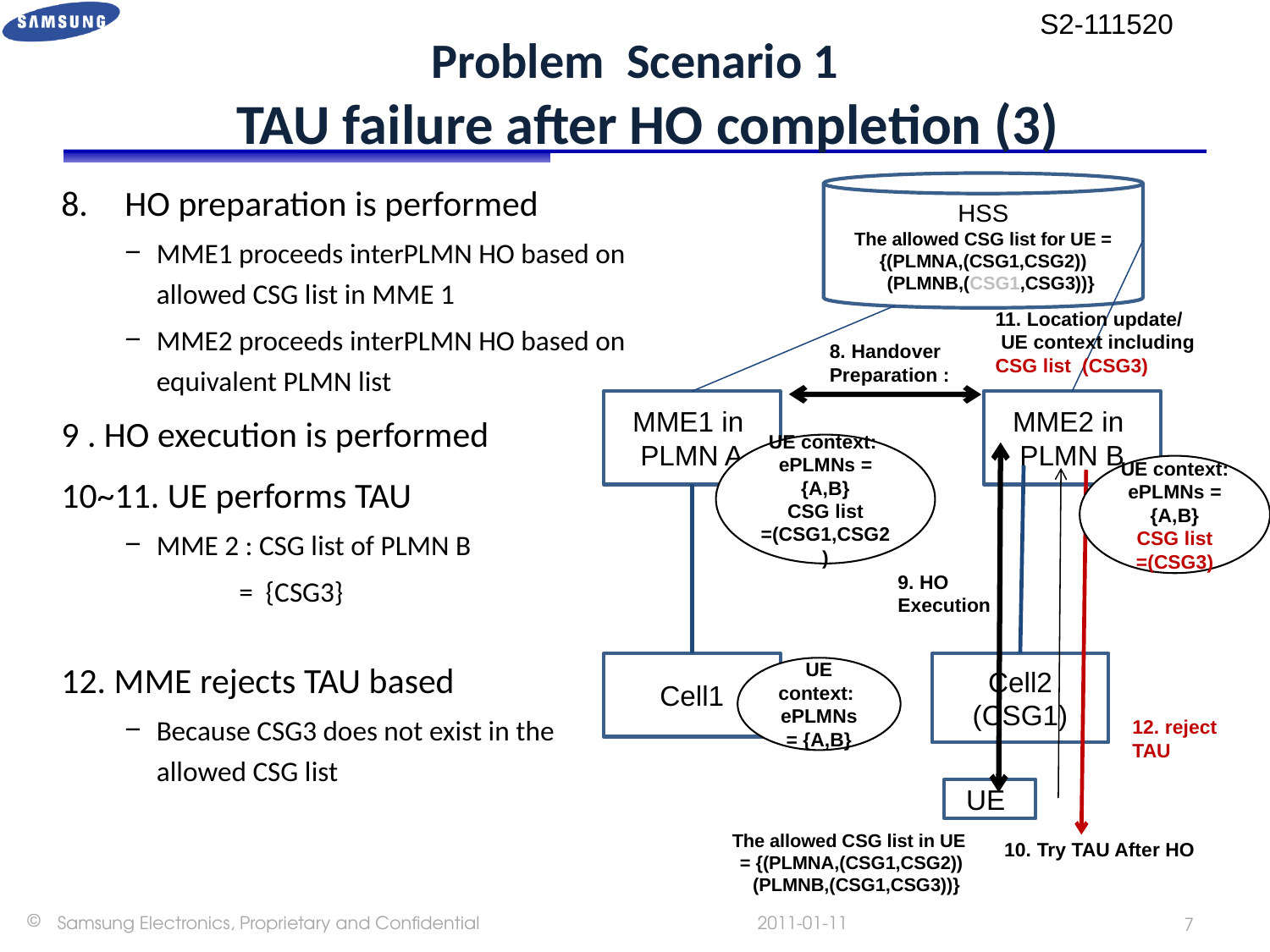

S2-111520
# Problem  Scenario 1 TAU failure after HO completion (3)
HO preparation is performed
MME1 proceeds interPLMN HO based on allowed CSG list in MME 1
MME2 proceeds interPLMN HO based on equivalent PLMN list
9 . HO execution is performed

10~11. UE performs TAU
MME 2 : CSG list of PLMN B
                  =  {CSG3}

12. MME rejects TAU based
Because CSG3 does not exist in the allowed CSG list
HSS
The allowed CSG list for UE = {(PLMNA,(CSG1,CSG2))
    (PLMNB,(CSG1,CSG3))}
MME1 in  PLMN A
MME2 in  PLMN B
Cell1
Cell2 (CSG1)
The allowed CSG list in UE
 = {(PLMNA,(CSG1,CSG2))
    (PLMNB,(CSG1,CSG3))}
11. Location update/
 UE context including   CSG list  (CSG3)
8. Handover Preparation :

UE context:
ePLMNs = {A,B}
CSG list =(CSG1,CSG2)
UE context:
ePLMNs = {A,B}
CSG list =(CSG3)
9. HO Execution
UE context:
ePLMNs = {A,B}
12. reject
TAU
UE
10. Try TAU After HO
2011-01-11
7